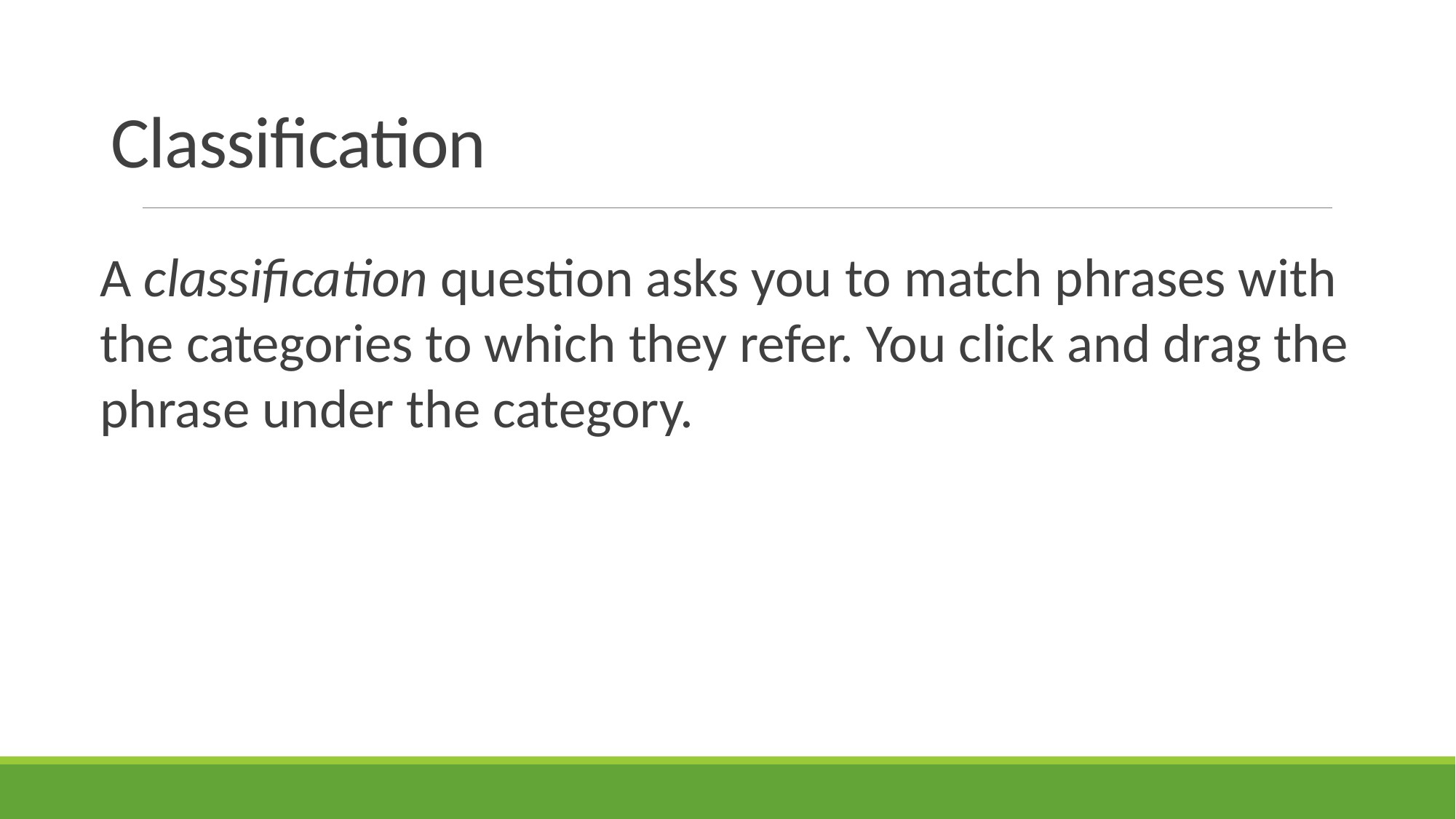

# Classification
A classification question asks you to match phrases with the categories to which they refer. You click and drag the phrase under the category.